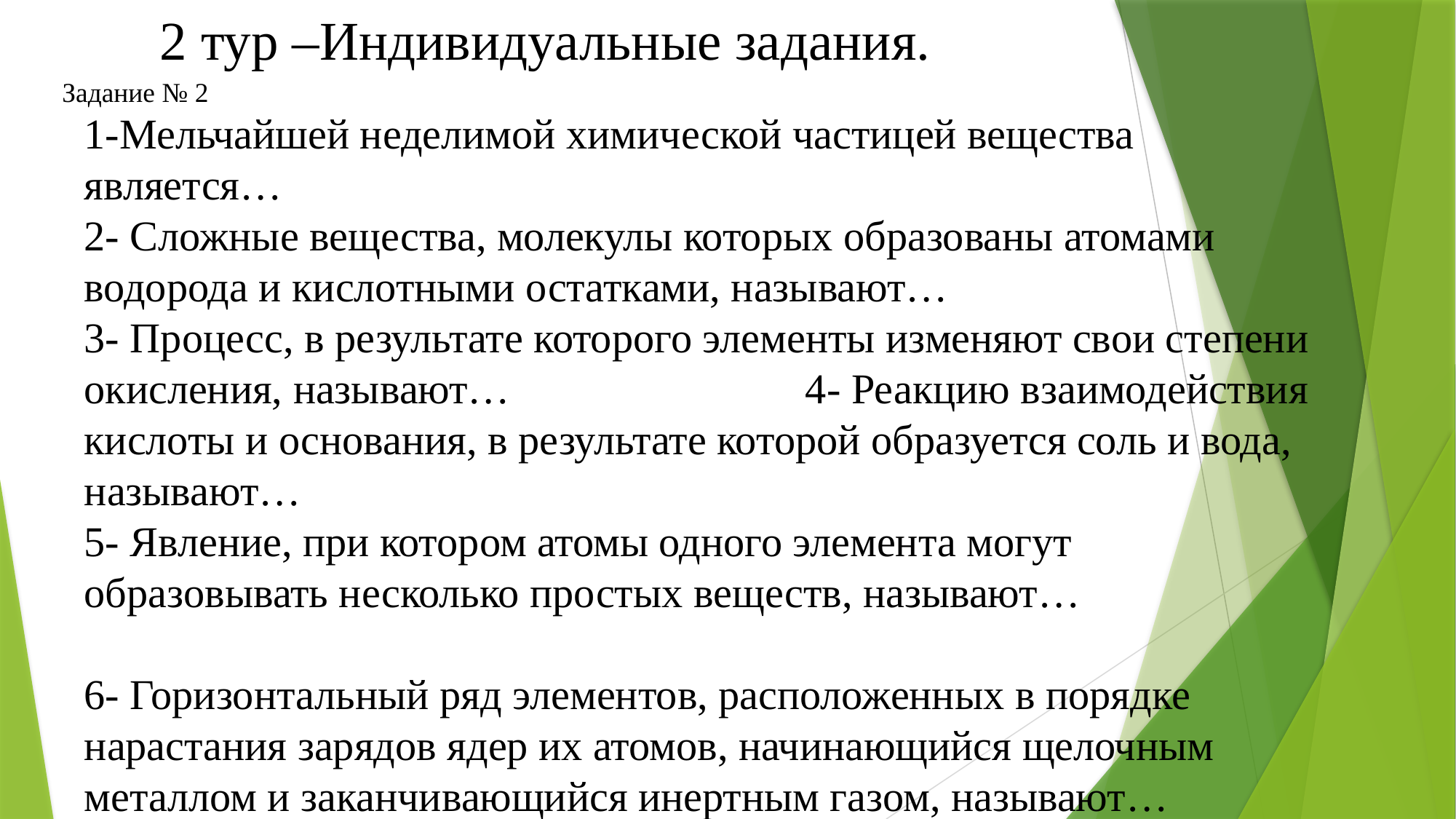

# 2 тур –Индивидуальные задания.
Задание № 2
1-Мельчайшей неделимой химической частицей вещества является…
2- Сложные вещества, молекулы которых образованы атомами водорода и кислотными остатками, называют…
3- Процесс, в результате которого элементы изменяют свои степени окисления, называют…                            4- Реакцию взаимодействия кислоты и основания, в результате которой образуется соль и вода, называют…
5- Явление, при котором атомы одного элемента могут образовывать несколько простых веществ, называют…
6- Горизонтальный ряд элементов, расположенных в порядке нарастания зарядов ядер их атомов, начинающийся щелочным металлом и заканчивающийся инертным газом, называют…
7-Атом или ион, отдающий электроны, называют…